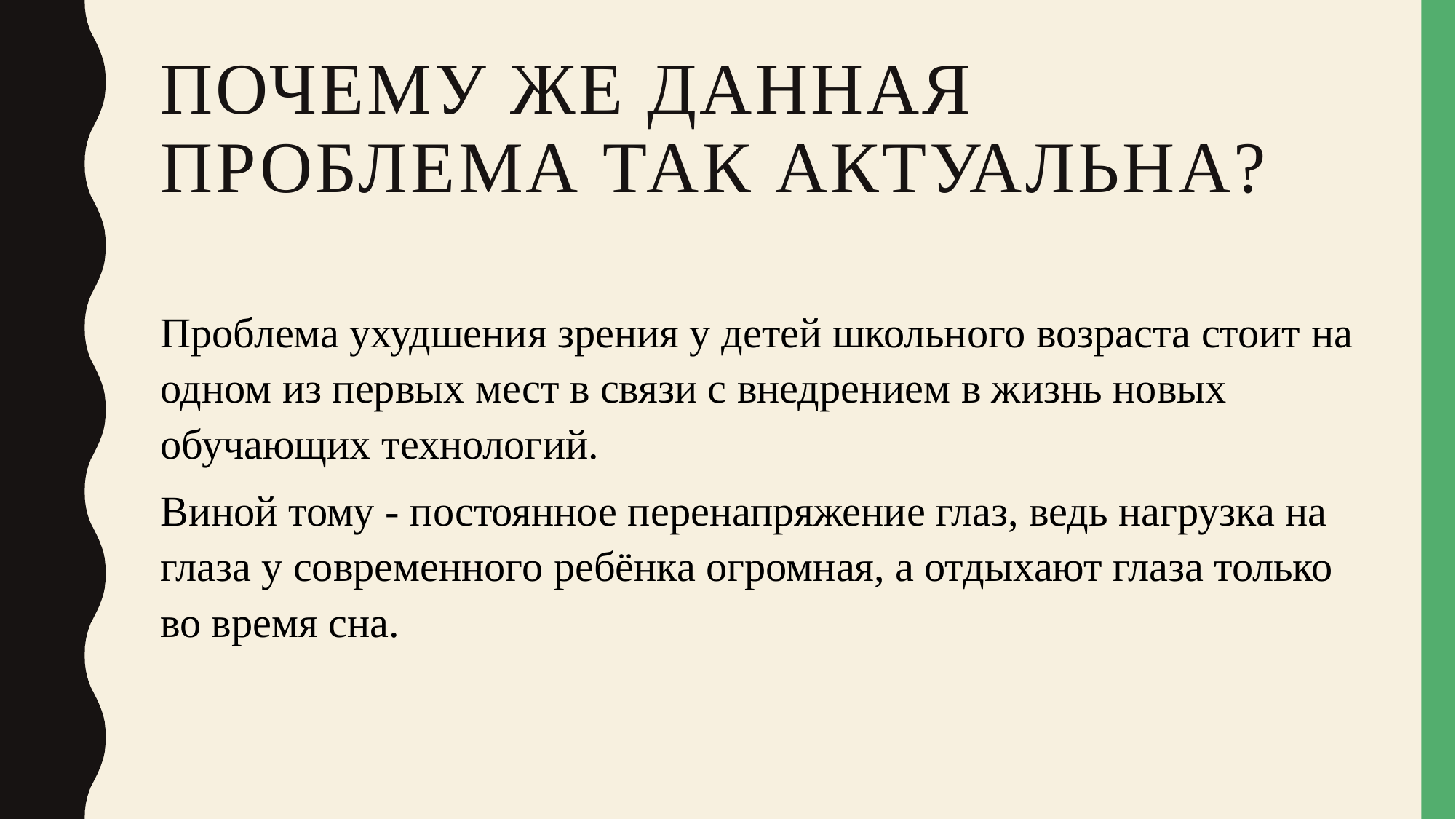

# Почему же данная проблема так актуальна?
Проблема ухудшения зрения у детей школьного возраста стоит на одном из первых мест в связи с внедрением в жизнь новых обучающих технологий.
Виной тому - постоянное перенапряжение глаз, ведь нагрузка на глаза у современного ребёнка огромная, а отдыхают глаза только во время сна.